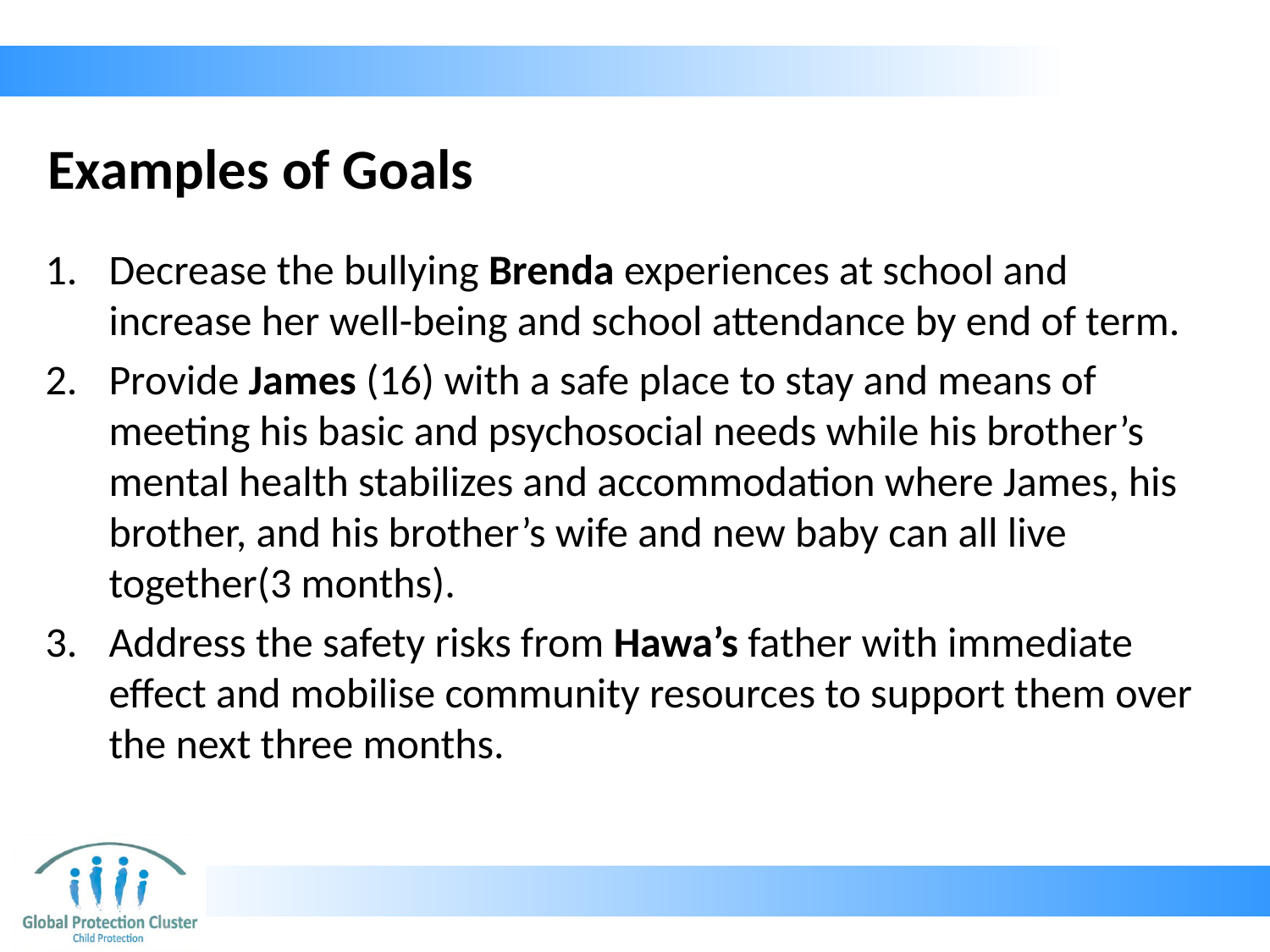

# Examples of Goals
Decrease the bullying Brenda experiences at school and increase her well-being and school attendance by end of term.
Provide James (16) with a safe place to stay and means of meeting his basic and psychosocial needs while his brother’s mental health stabilizes and accommodation where James, his brother, and his brother’s wife and new baby can all live together(3 months).
Address the safety risks from Hawa’s father with immediate effect and mobilise community resources to support them over the next three months.